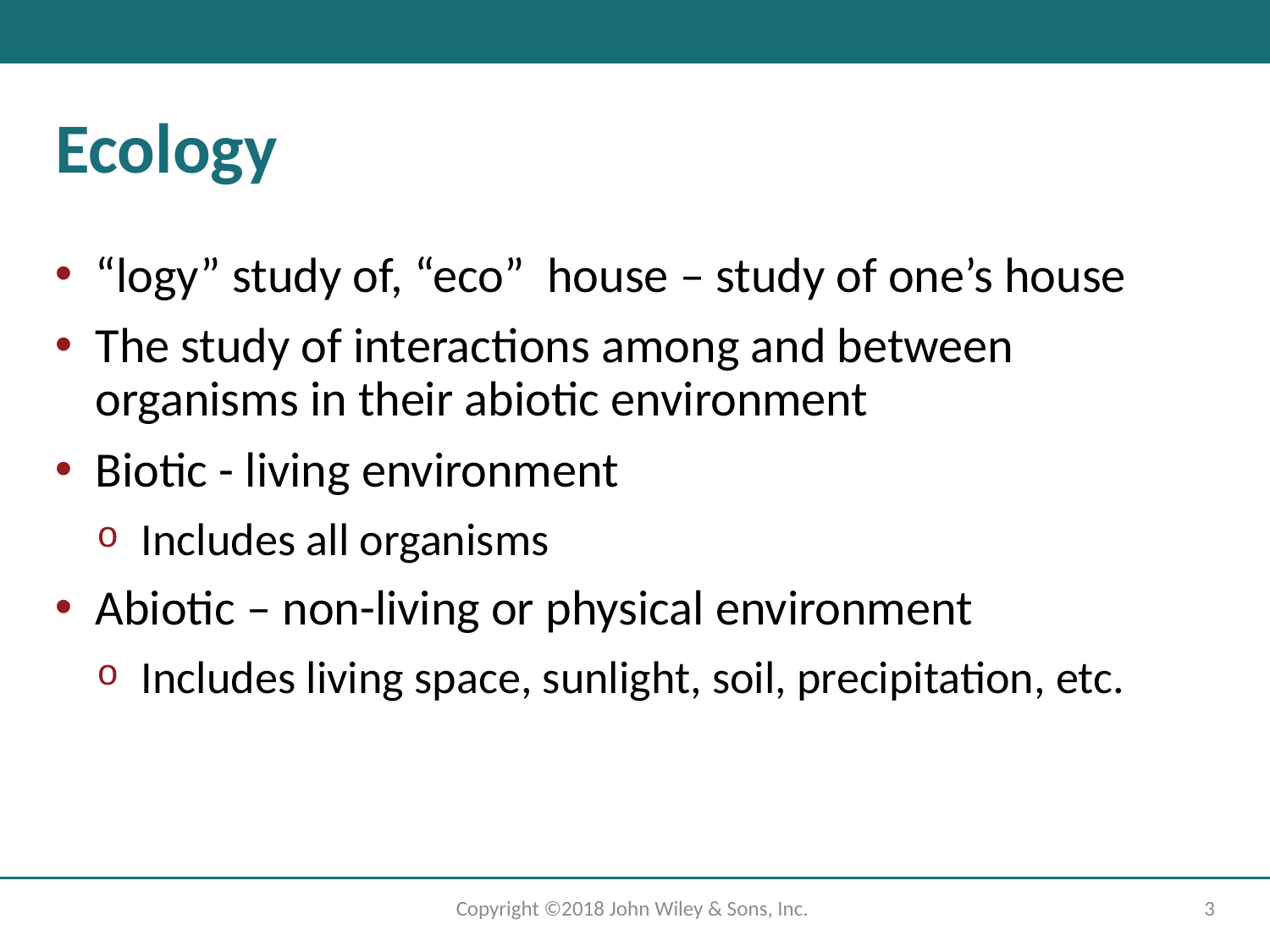

# Ecology
“logy” study of, “eco”  house – study of one’s house
The study of interactions among and between organisms in their abiotic environment
Biotic - living environment
Includes all organisms
Abiotic – non-living or physical environment
Includes living space, sunlight, soil, precipitation, etc.
Copyright ©2018 John Wiley & Sons, Inc.
3